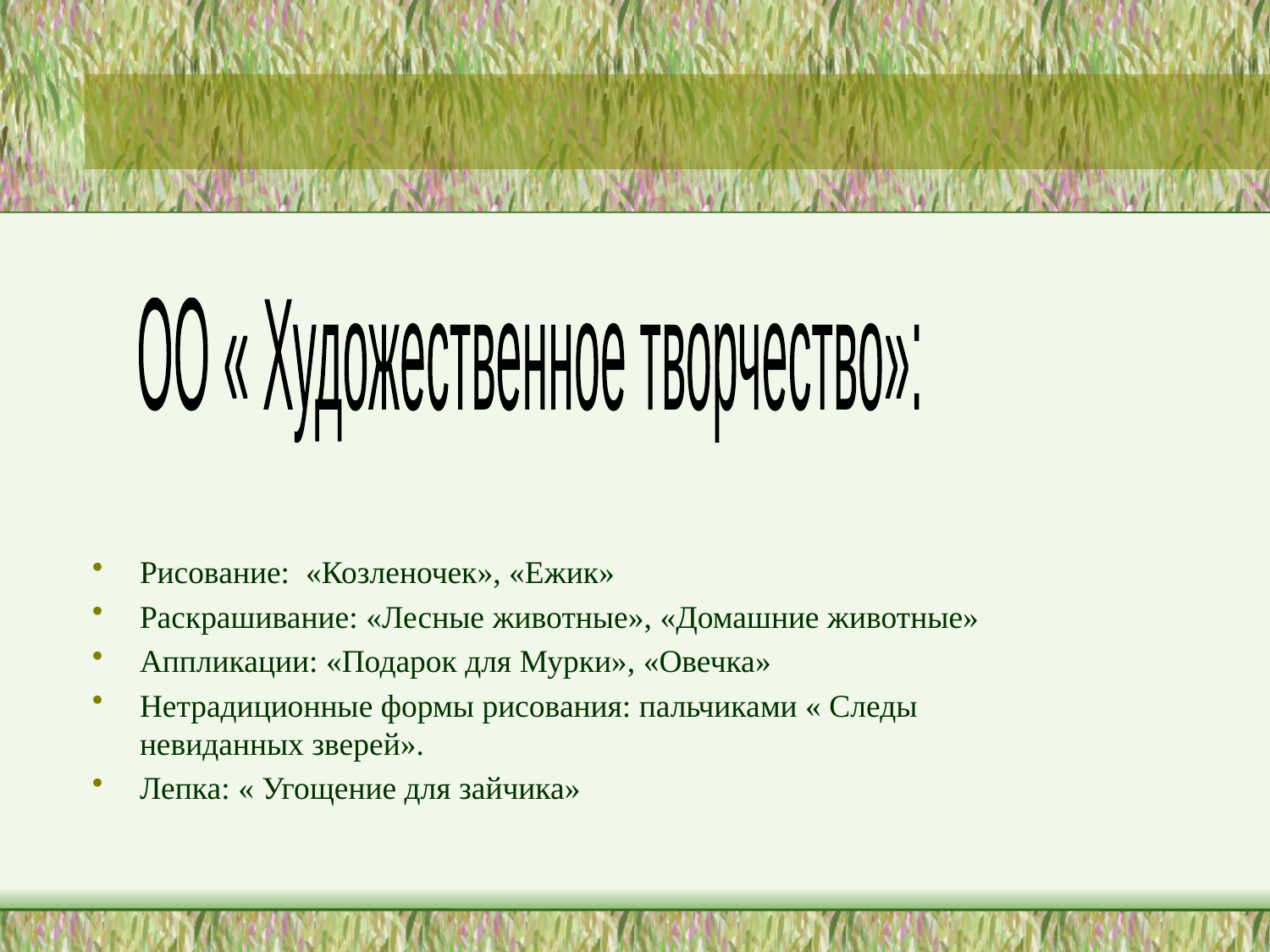

ОО « Художественное творчество»:
Рисование:  «Козленочек», «Ежик»
Раскрашивание: «Лесные животные», «Домашние животные»
Аппликации: «Подарок для Мурки», «Овечка»
Нетрадиционные формы рисования: пальчиками « Следы невиданных зверей».
Лепка: « Угощение для зайчика»